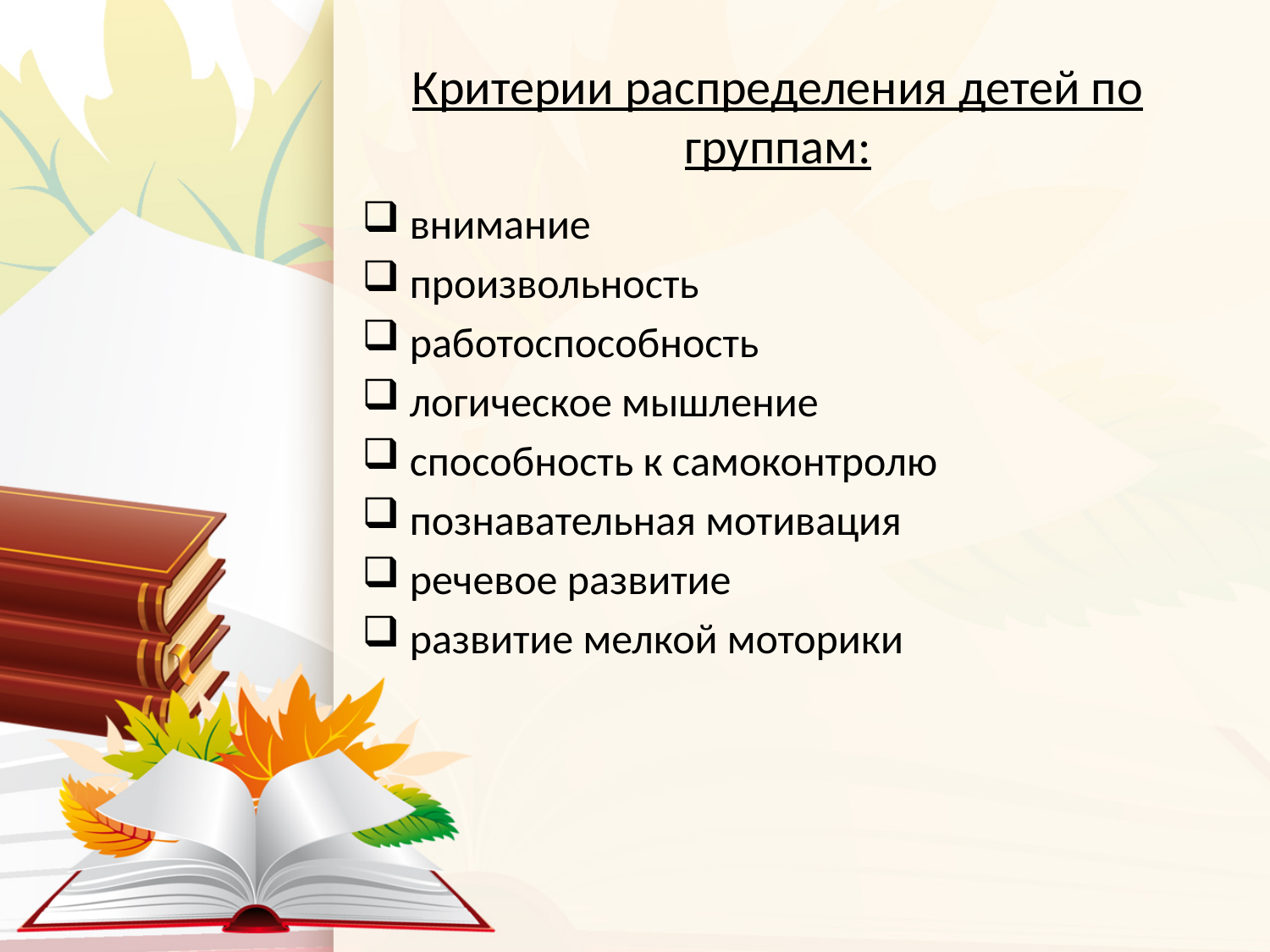

# Критерии распределения детей по группам:
внимание
произвольность
работоспособность
логическое мышление
способность к самоконтролю
познавательная мотивация
речевое развитие
развитие мелкой моторики